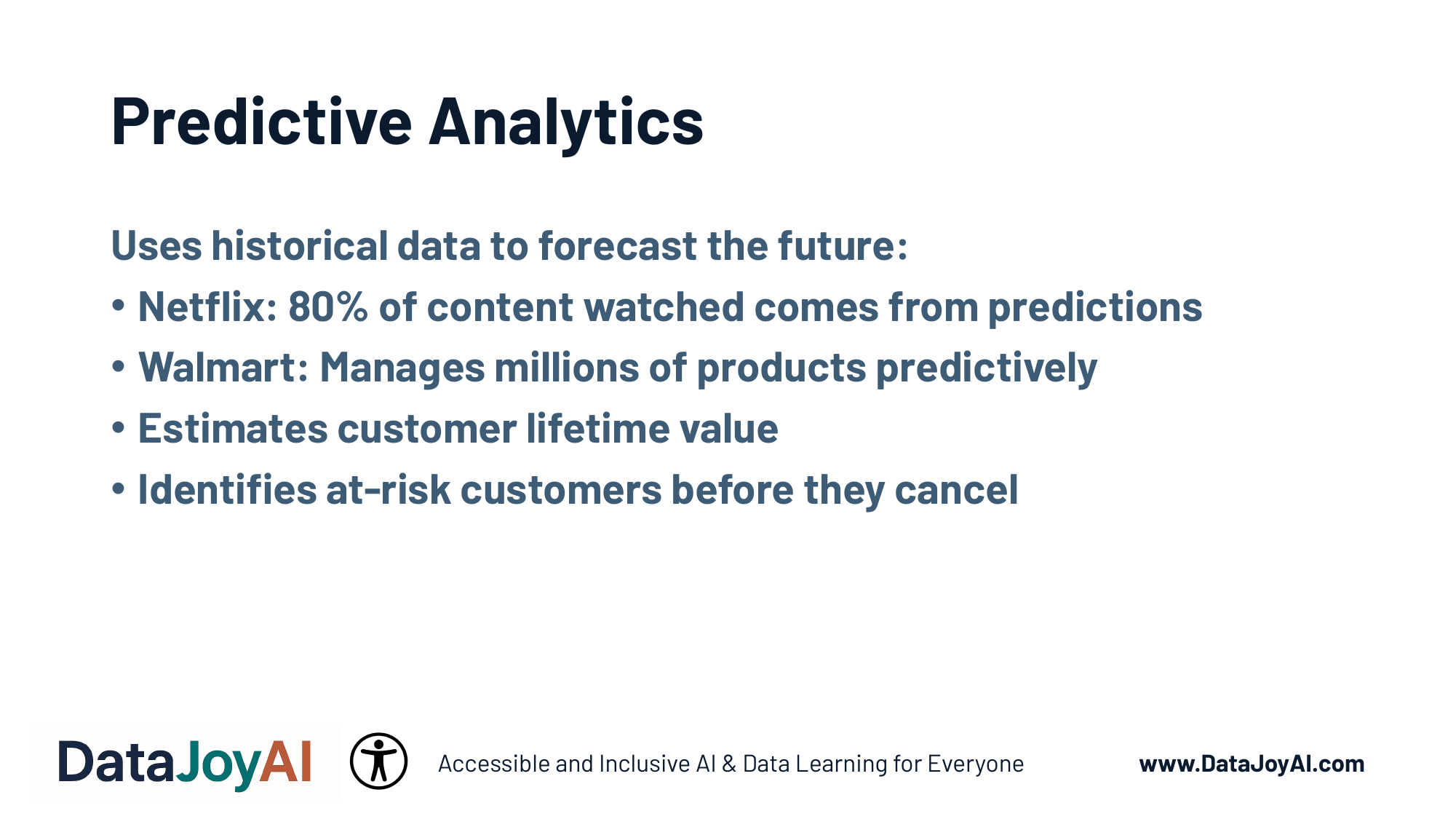

# Predictive Analytics
Uses historical data to forecast the future:
Netflix: 80% of content watched comes from predictions
Walmart: Manages millions of products predictively
Estimates customer lifetime value
Identifies at-risk customers before they cancel